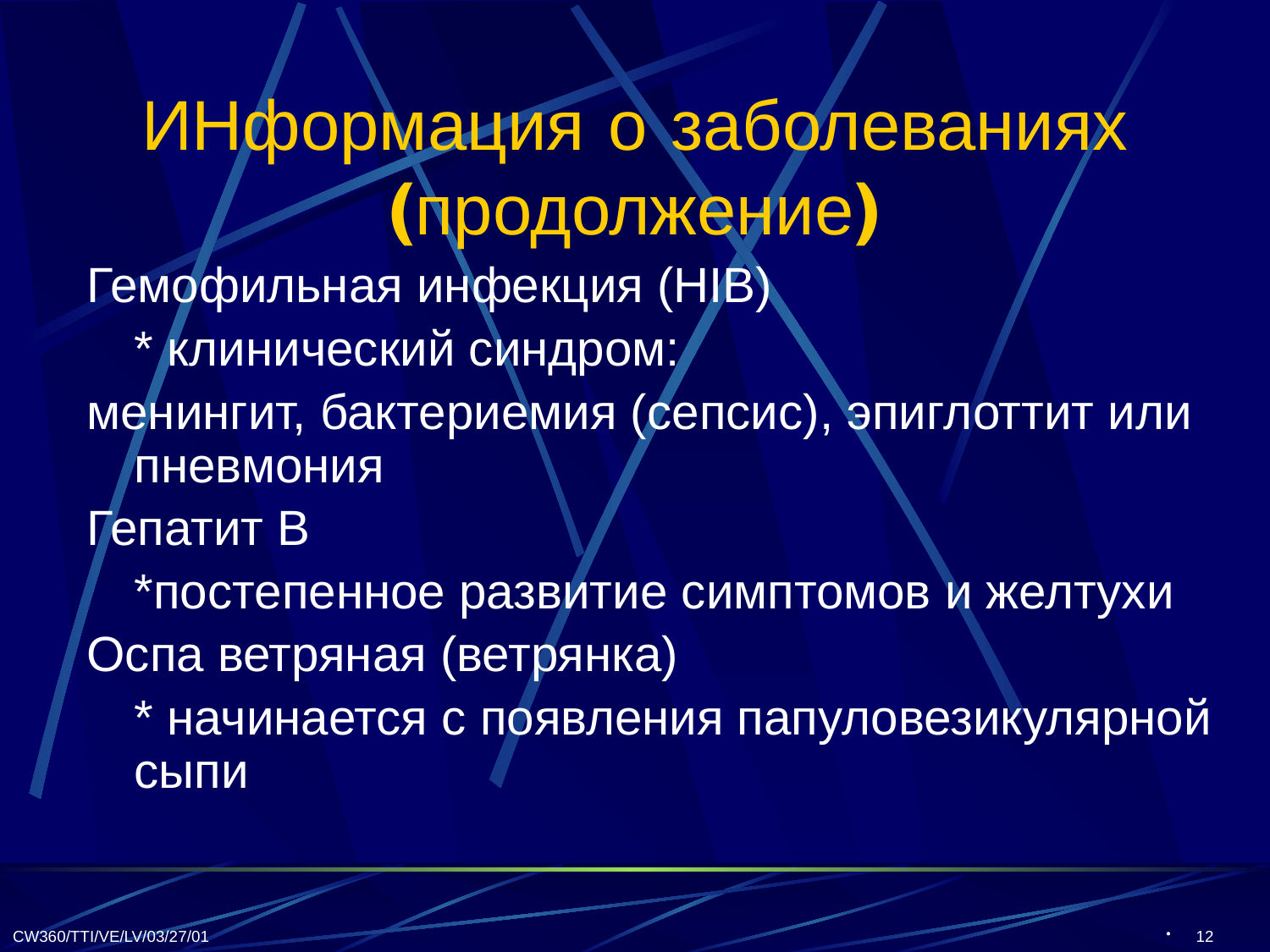

# ИНформация о заболеваниях (продолжение)
Гемофильная инфекция (HIB)
	* клинический синдром:
менингит, бактериемия (сепсис), эпиглоттит или пневмония
Гепатит В
	*постепенное развитие симптомов и желтухи
Оспа ветряная (ветрянка)
	* начинается с появления папуловезикулярной сыпи
CW360/TTI/VE/LV/03/27/01